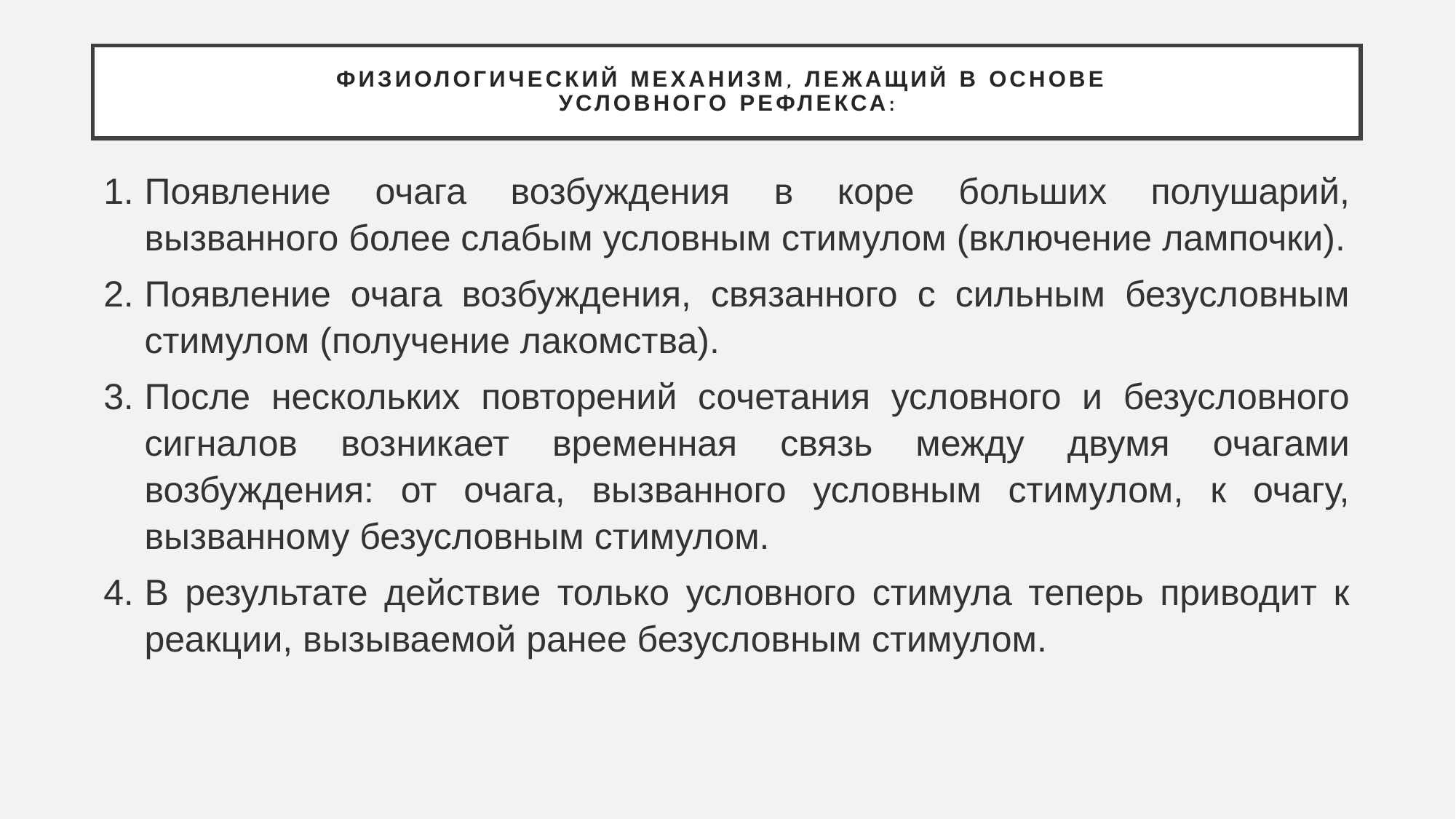

# Физиологический механизм, лежащий в основе условного рефлекса:
Появление очага возбуждения в коре больших полушарий, вызванного более слабым условным стимулом (включение лампочки).
Появление очага возбуждения, связанного с сильным безусловным стимулом (получение лакомства).
После нескольких повторений сочетания условного и безусловного сигналов возникает временная связь между двумя очагами возбуждения: от очага, вызванного условным стимулом, к очагу, вызванному безусловным стимулом.
В результате действие только условного стимула теперь приводит к реакции, вызываемой ранее безусловным стимулом.